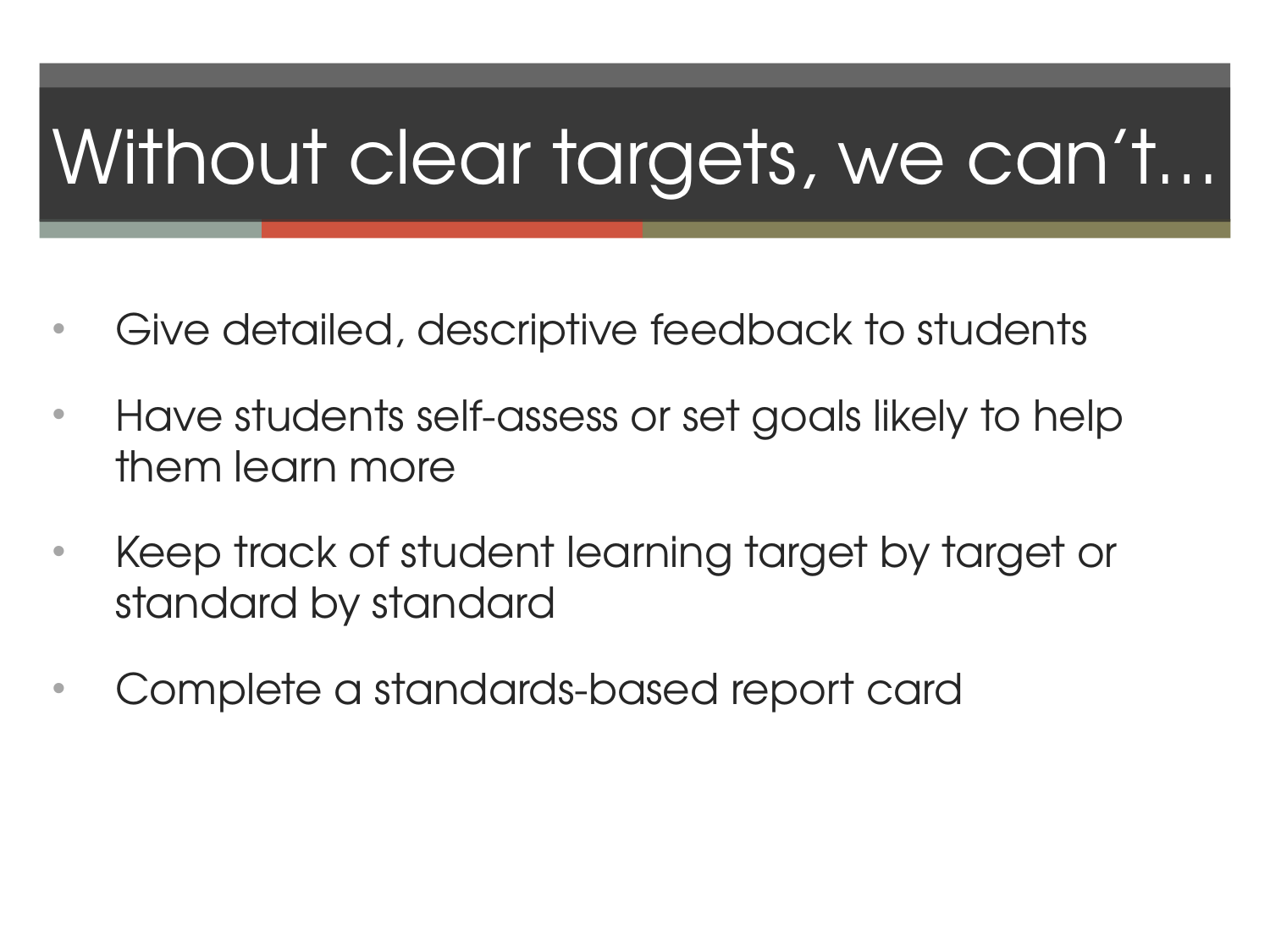

# Without clear targets, we can’t…
Give detailed, descriptive feedback to students
Have students self-assess or set goals likely to help them learn more
Keep track of student learning target by target or standard by standard
Complete a standards-based report card